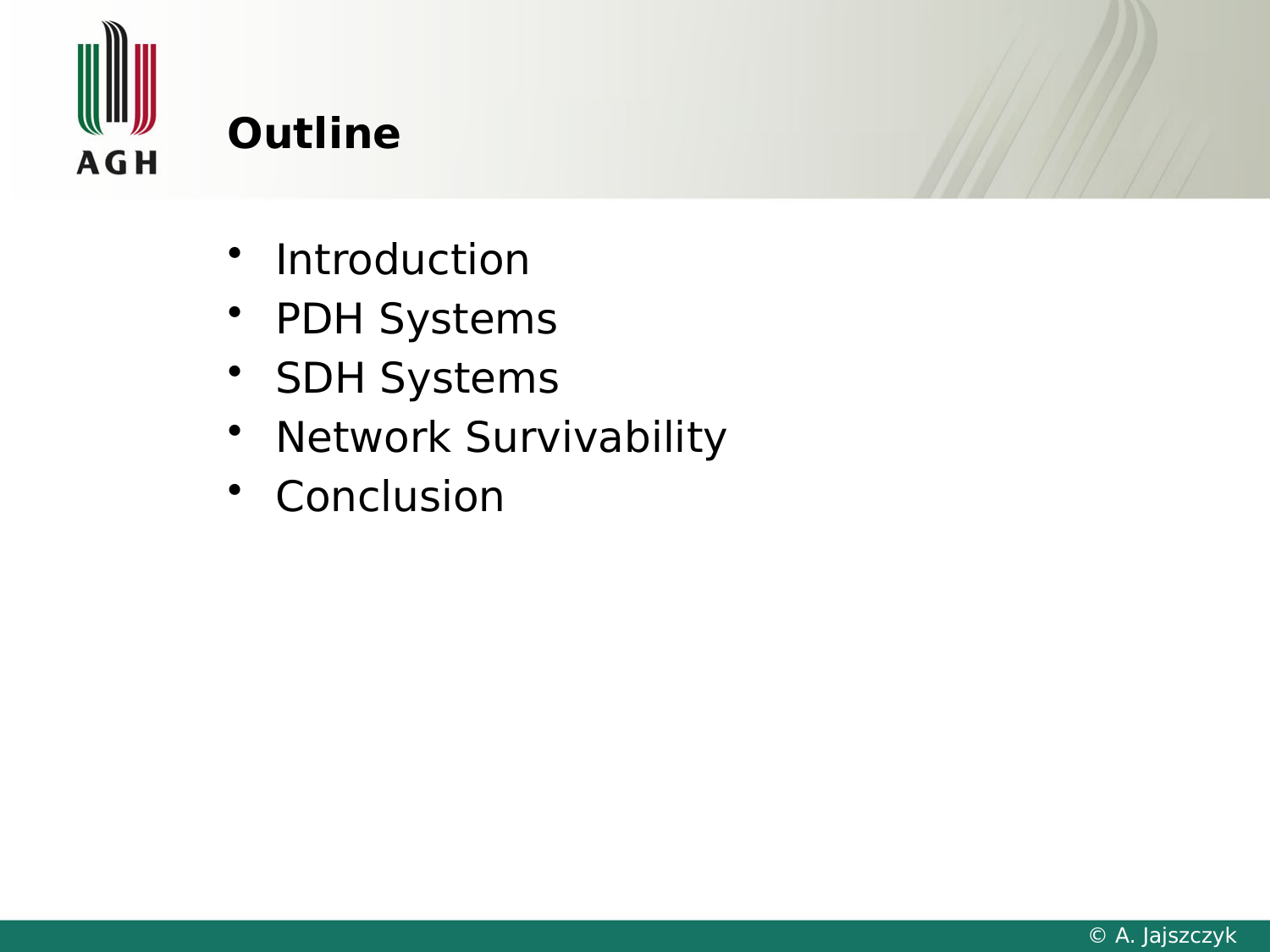

# Outline
Introduction
PDH Systems
SDH Systems
Network Survivability
Conclusion